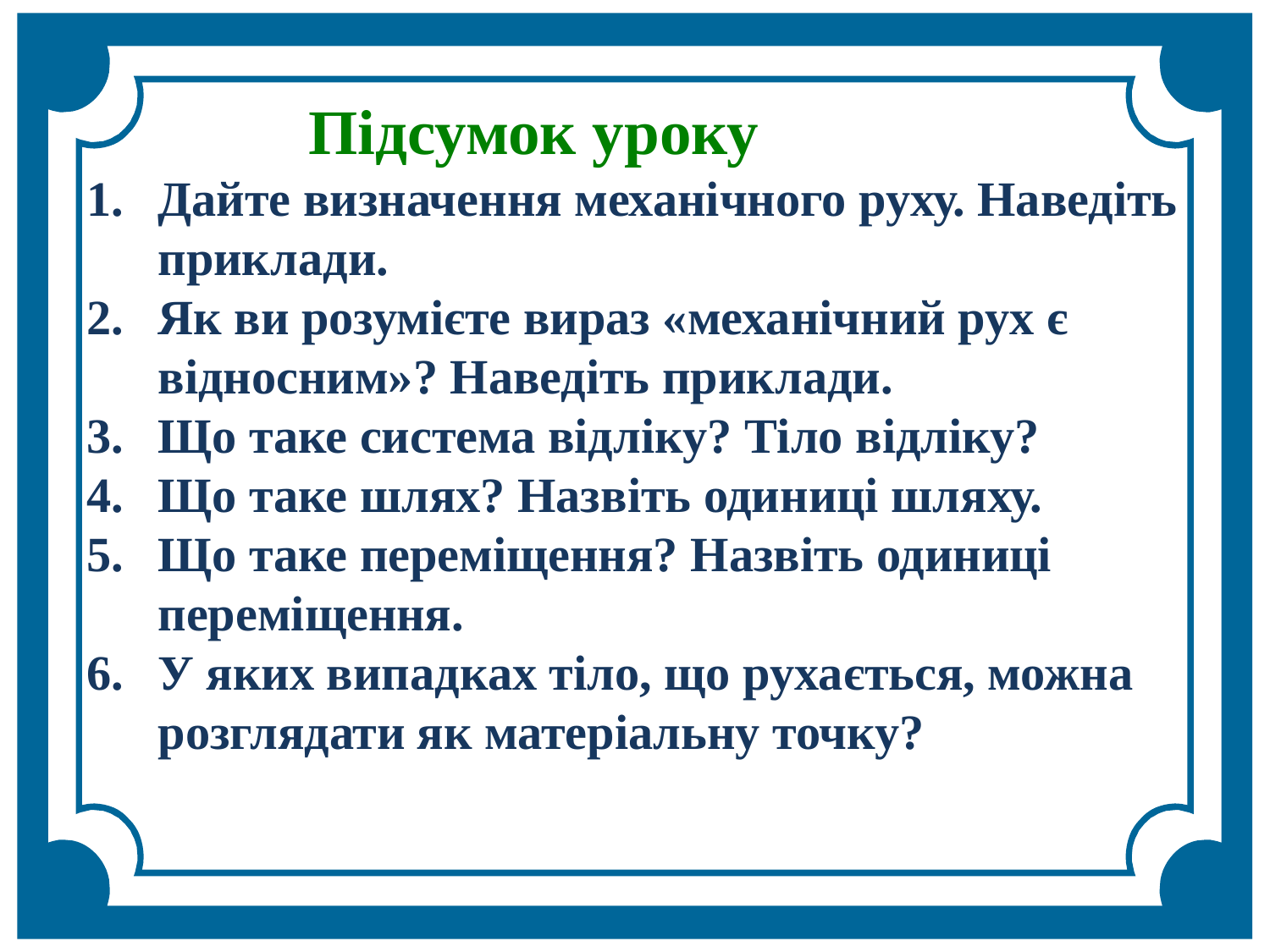

Підсумок уроку
Дайте визначення механічного руху. Наведіть приклади.
Як ви розумієте вираз «механічний рух є відносним»? Наведіть приклади.
Що таке система відліку? Тіло відліку?
Що таке шлях? Назвіть одиниці шляху.
Що таке переміщення? Назвіть одиниці переміщення.
У яких випадках тіло, що рухається, можна розглядати як матеріальну точку?